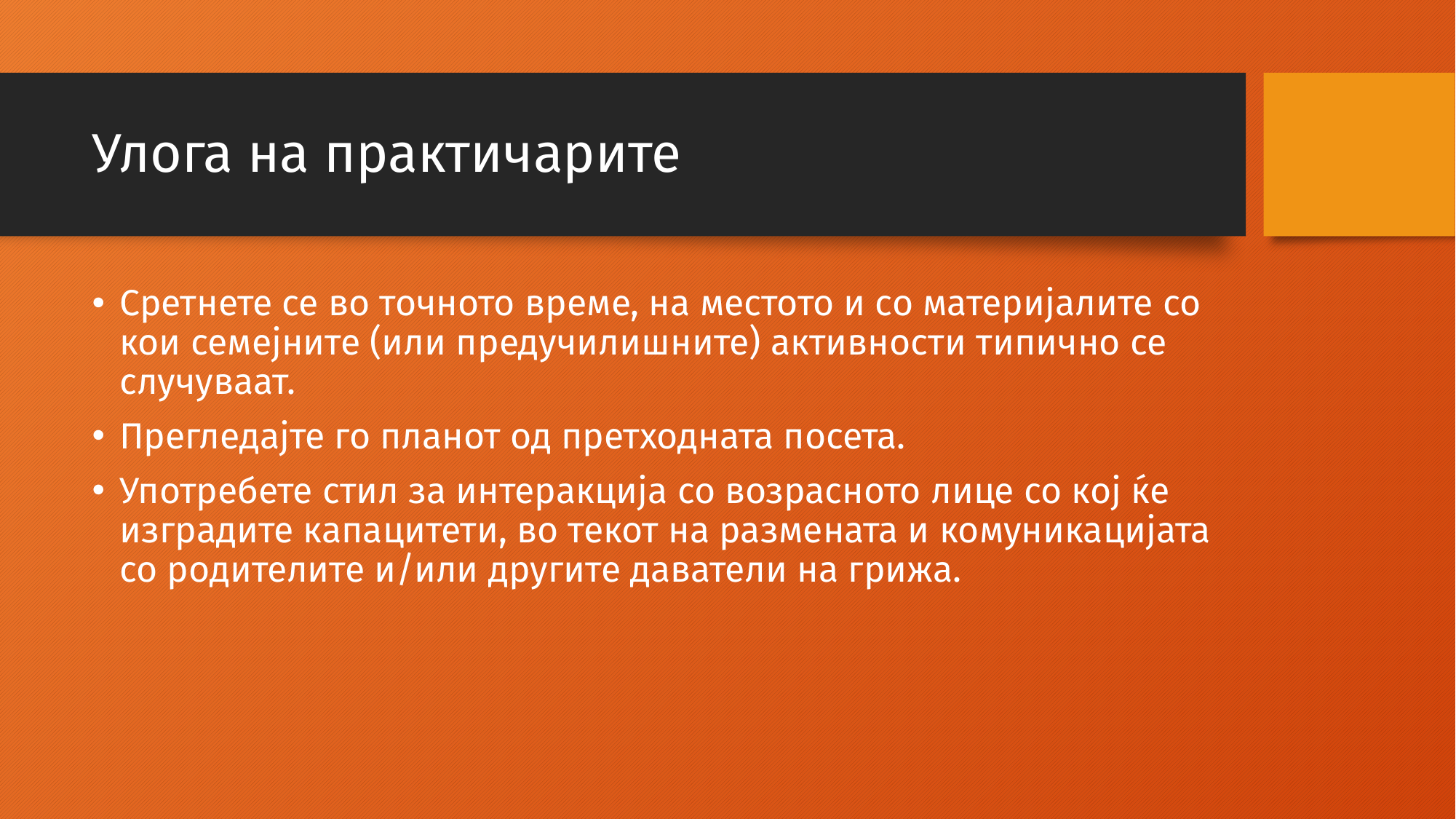

# Улога на практичарите
Сретнете се во точното време, на местото и со материјалите со кои семејните (или предучилишните) активности типично се случуваат.
Прегледајте го планот од претходната посета.
Употребете стил за интеракција со возрасното лице со кој ќе изградите капацитети, во текот на размената и комуникацијата со родителите и/или другите даватели на грижа.